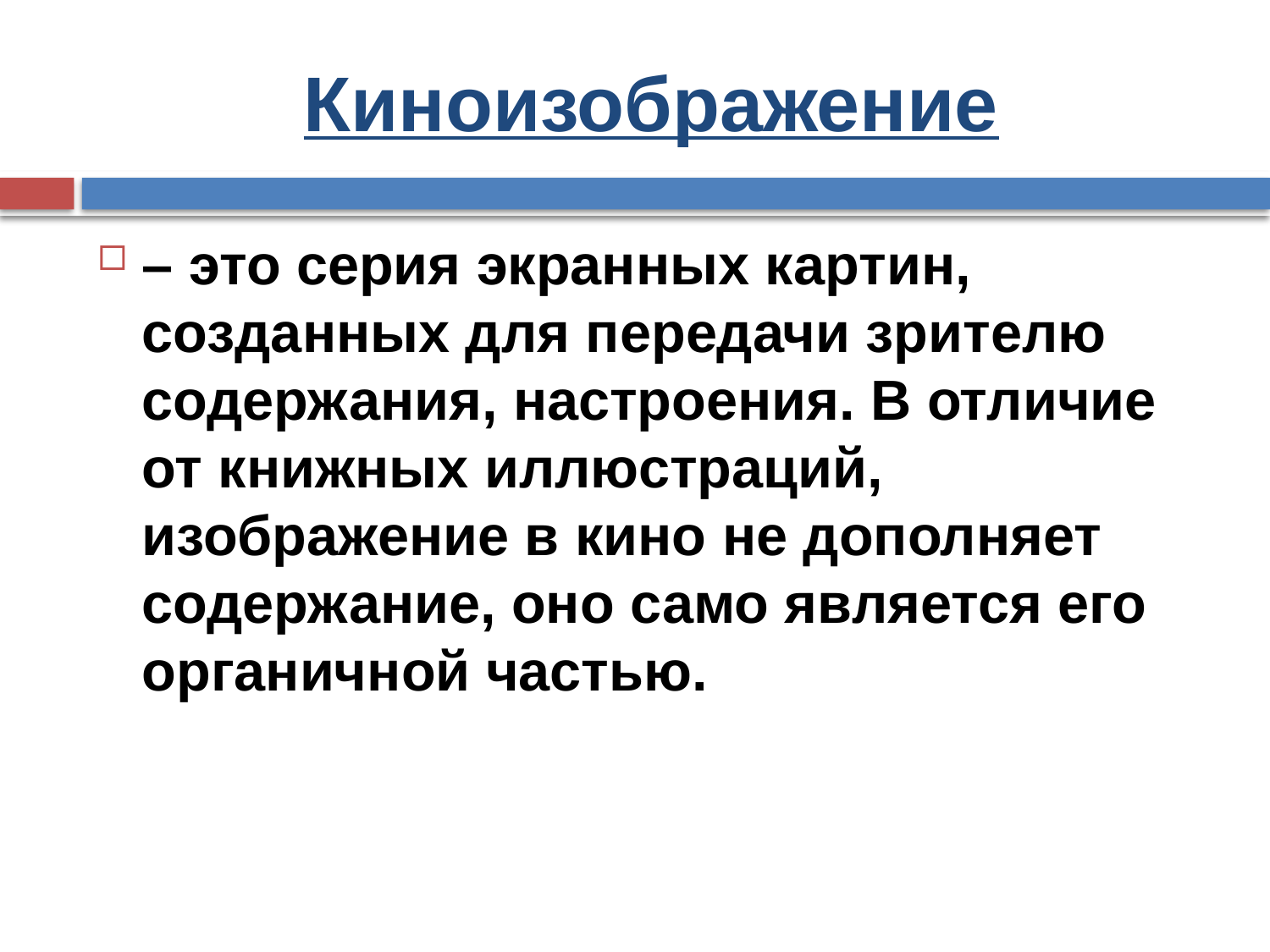

# Киноизображение
– это серия экранных картин, созданных для передачи зрителю содержания, настроения. В отличие от книжных иллюстраций, изображение в кино не дополняет содержание, оно само является его органичной частью.